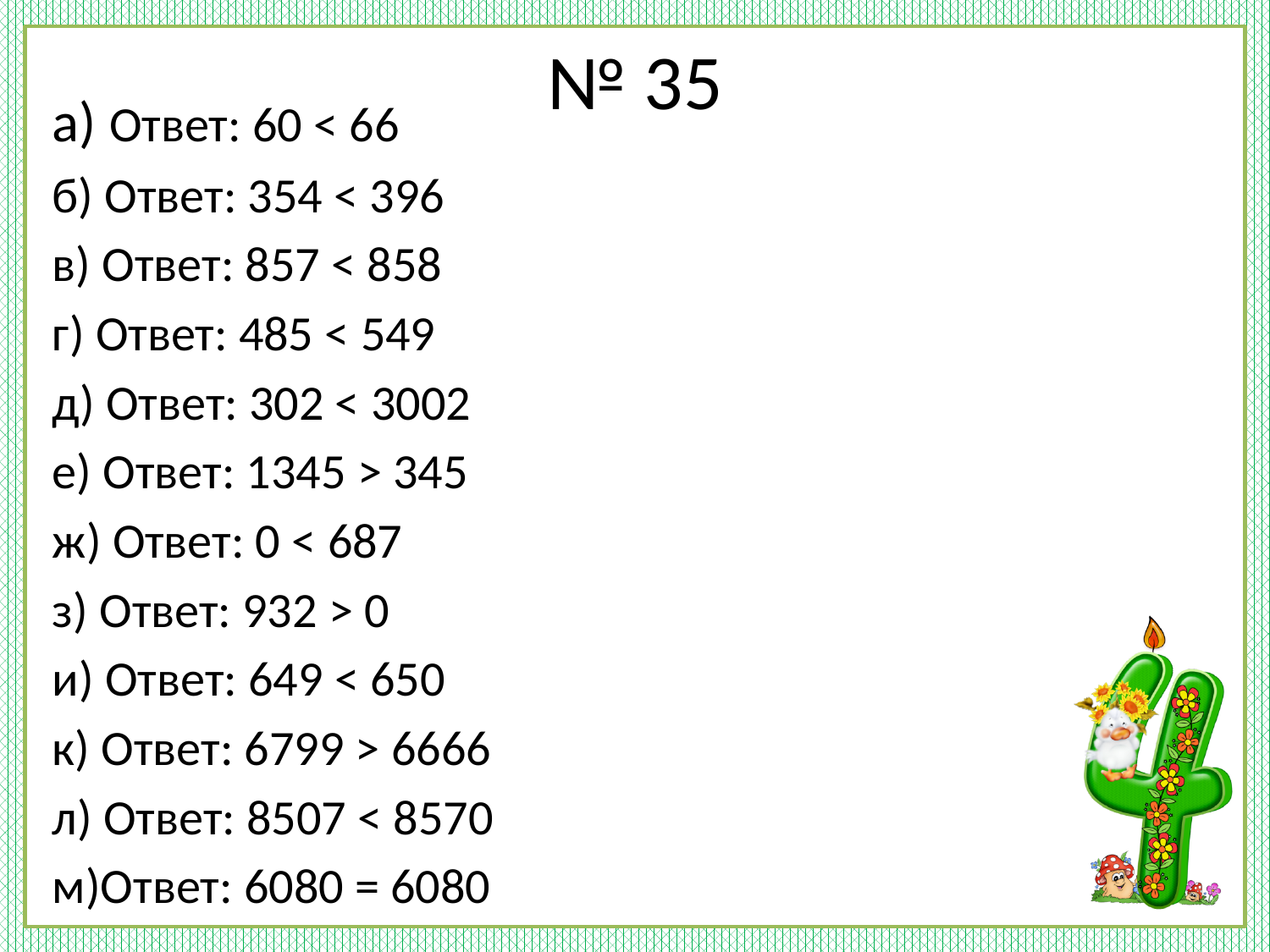

# № 35
а) Ответ: 60 < 66
б) Ответ: 354 < 396
в) Ответ: 857 < 858
г) Ответ: 485 < 549
д) Ответ: 302 < 3002
е) Ответ: 1345 > 345
ж) Ответ: 0 < 687
з) Ответ: 932 > 0
и) Ответ: 649 < 650
к) Ответ: 6799 > 6666
л) Ответ: 8507 < 8570
м)Ответ: 6080 = 6080